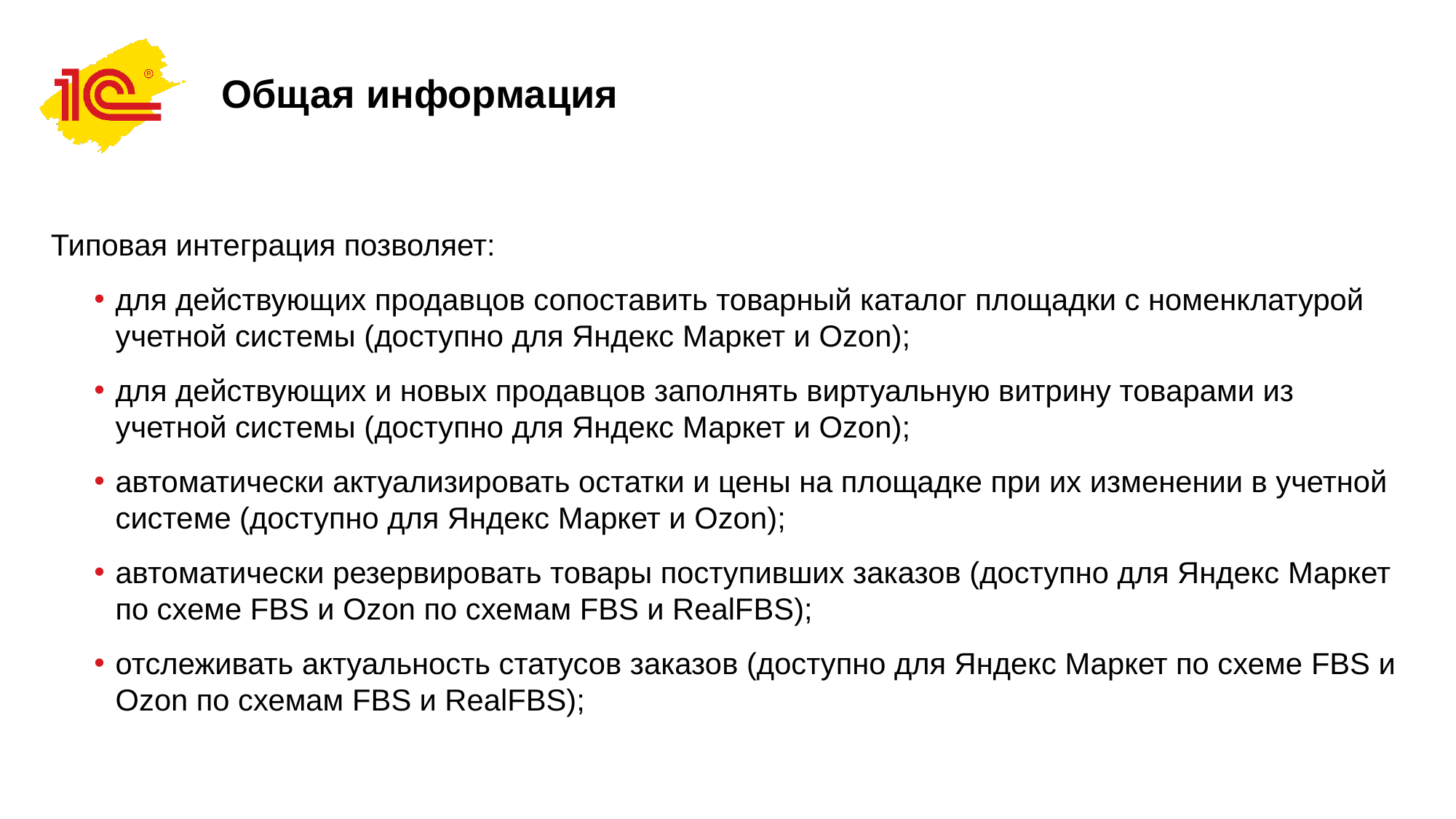

# Общая информация
Типовая интеграция позволяет:
для действующих продавцов сопоставить товарный каталог площадки с номенклатурой учетной системы (доступно для Яндекс Маркет и Ozon);
для действующих и новых продавцов заполнять виртуальную витрину товарами из учетной системы (доступно для Яндекс Маркет и Ozon);
автоматически актуализировать остатки и цены на площадке при их изменении в учетной системе (доступно для Яндекс Маркет и Ozon);
автоматически резервировать товары поступивших заказов (доступно для Яндекс Маркет по схеме FBS и Ozon по схемам FBS и RealFBS);
отслеживать актуальность статусов заказов (доступно для Яндекс Маркет по схеме FBS и Ozon по схемам FBS и RealFBS);